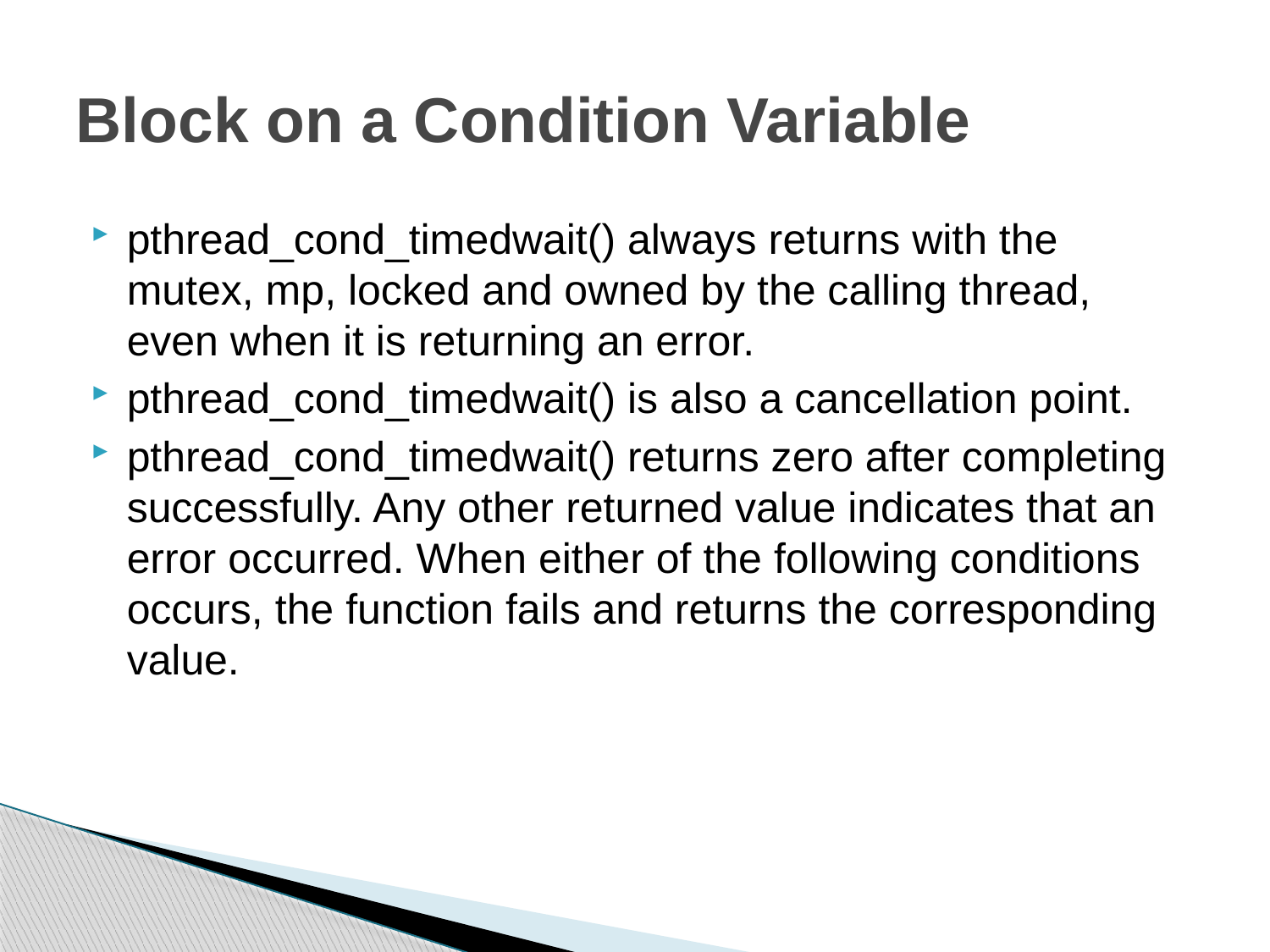

# Block on a Condition Variable
pthread_cond_timedwait() always returns with the mutex, mp, locked and owned by the calling thread, even when it is returning an error.
pthread_cond_timedwait() is also a cancellation point.
pthread_cond_timedwait() returns zero after completing successfully. Any other returned value indicates that an error occurred. When either of the following conditions occurs, the function fails and returns the corresponding value.